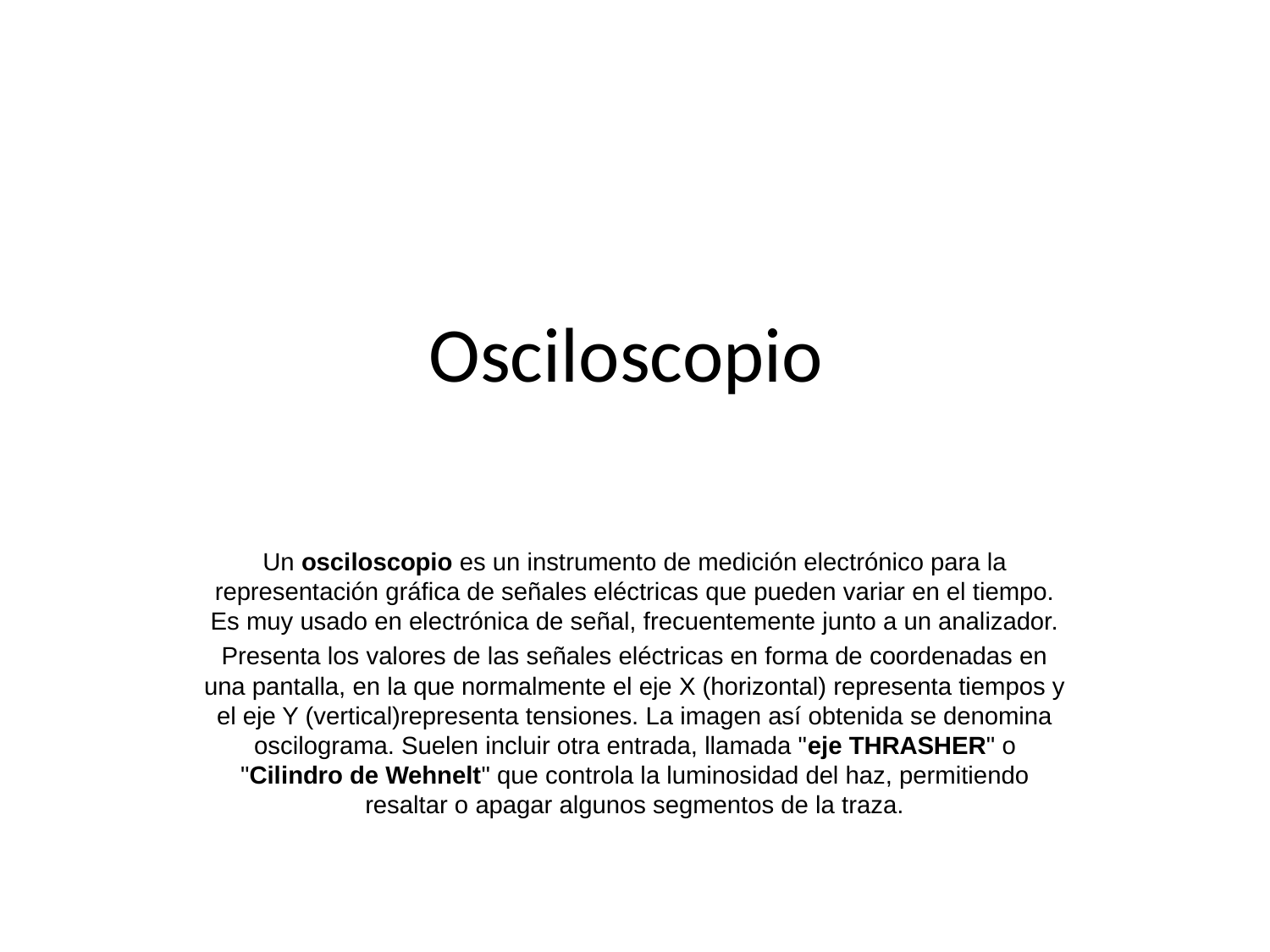

# Osciloscopio
Un osciloscopio es un instrumento de medición electrónico para la representación gráfica de señales eléctricas que pueden variar en el tiempo. Es muy usado en electrónica de señal, frecuentemente junto a un analizador.
Presenta los valores de las señales eléctricas en forma de coordenadas en una pantalla, en la que normalmente el eje X (horizontal) representa tiempos y el eje Y (vertical)representa tensiones. La imagen así obtenida se denomina oscilograma. Suelen incluir otra entrada, llamada "eje THRASHER" o "Cilindro de Wehnelt" que controla la luminosidad del haz, permitiendo resaltar o apagar algunos segmentos de la traza.